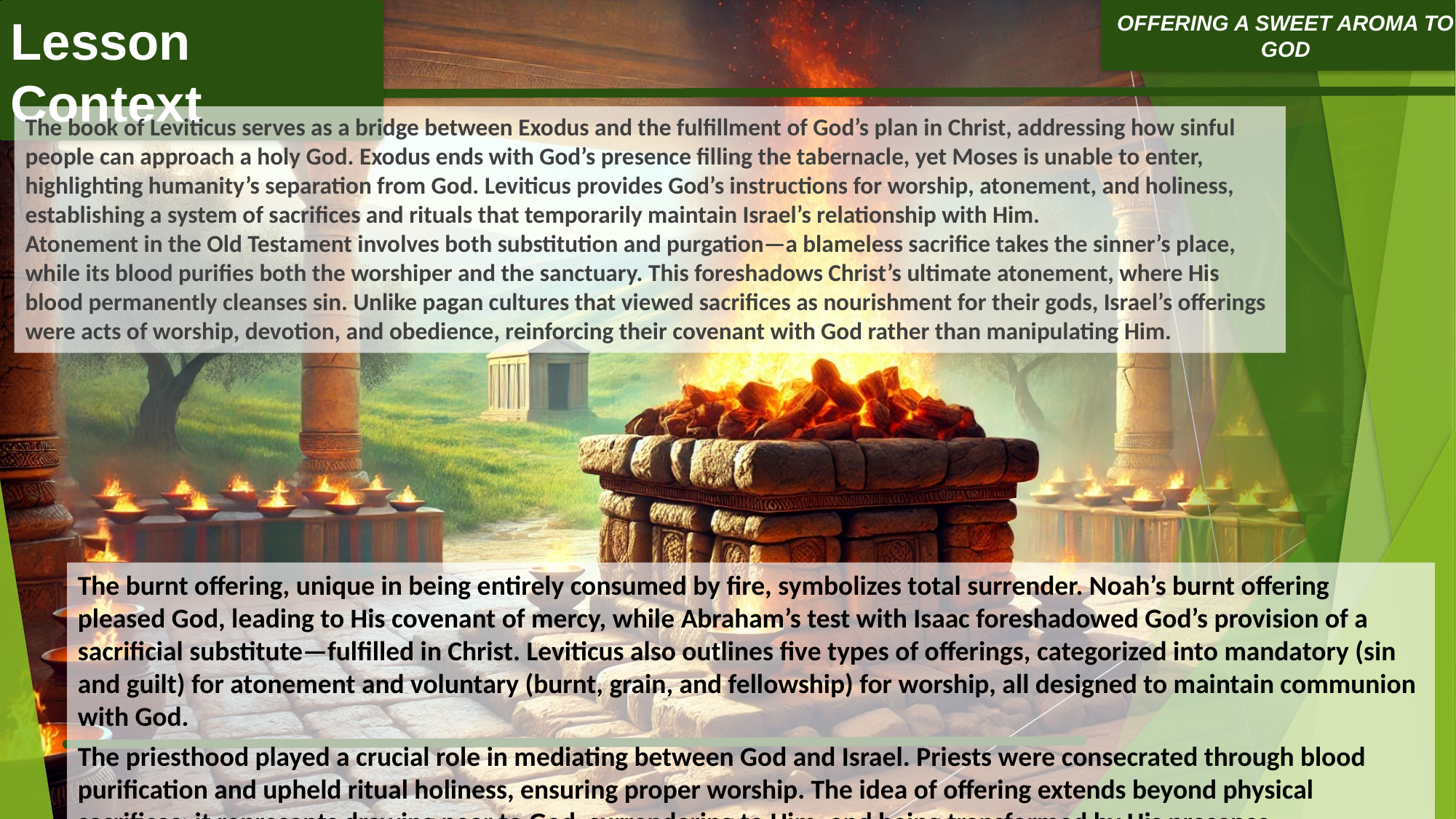

Lesson Context
Offering a Sweet Aroma to God
The book of Leviticus serves as a bridge between Exodus and the fulfillment of God’s plan in Christ, addressing how sinful people can approach a holy God. Exodus ends with God’s presence filling the tabernacle, yet Moses is unable to enter, highlighting humanity’s separation from God. Leviticus provides God’s instructions for worship, atonement, and holiness, establishing a system of sacrifices and rituals that temporarily maintain Israel’s relationship with Him.
Atonement in the Old Testament involves both substitution and purgation—a blameless sacrifice takes the sinner’s place, while its blood purifies both the worshiper and the sanctuary. This foreshadows Christ’s ultimate atonement, where His blood permanently cleanses sin. Unlike pagan cultures that viewed sacrifices as nourishment for their gods, Israel’s offerings were acts of worship, devotion, and obedience, reinforcing their covenant with God rather than manipulating Him.

The burnt offering, unique in being entirely consumed by fire, symbolizes total surrender. Noah’s burnt offering pleased God, leading to His covenant of mercy, while Abraham’s test with Isaac foreshadowed God’s provision of a sacrificial substitute—fulfilled in Christ. Leviticus also outlines five types of offerings, categorized into mandatory (sin and guilt) for atonement and voluntary (burnt, grain, and fellowship) for worship, all designed to maintain communion with God.

The priesthood played a crucial role in mediating between God and Israel. Priests were consecrated through blood purification and upheld ritual holiness, ensuring proper worship. The idea of offering extends beyond physical sacrifices; it represents drawing near to God, surrendering to Him, and being transformed by His presence.